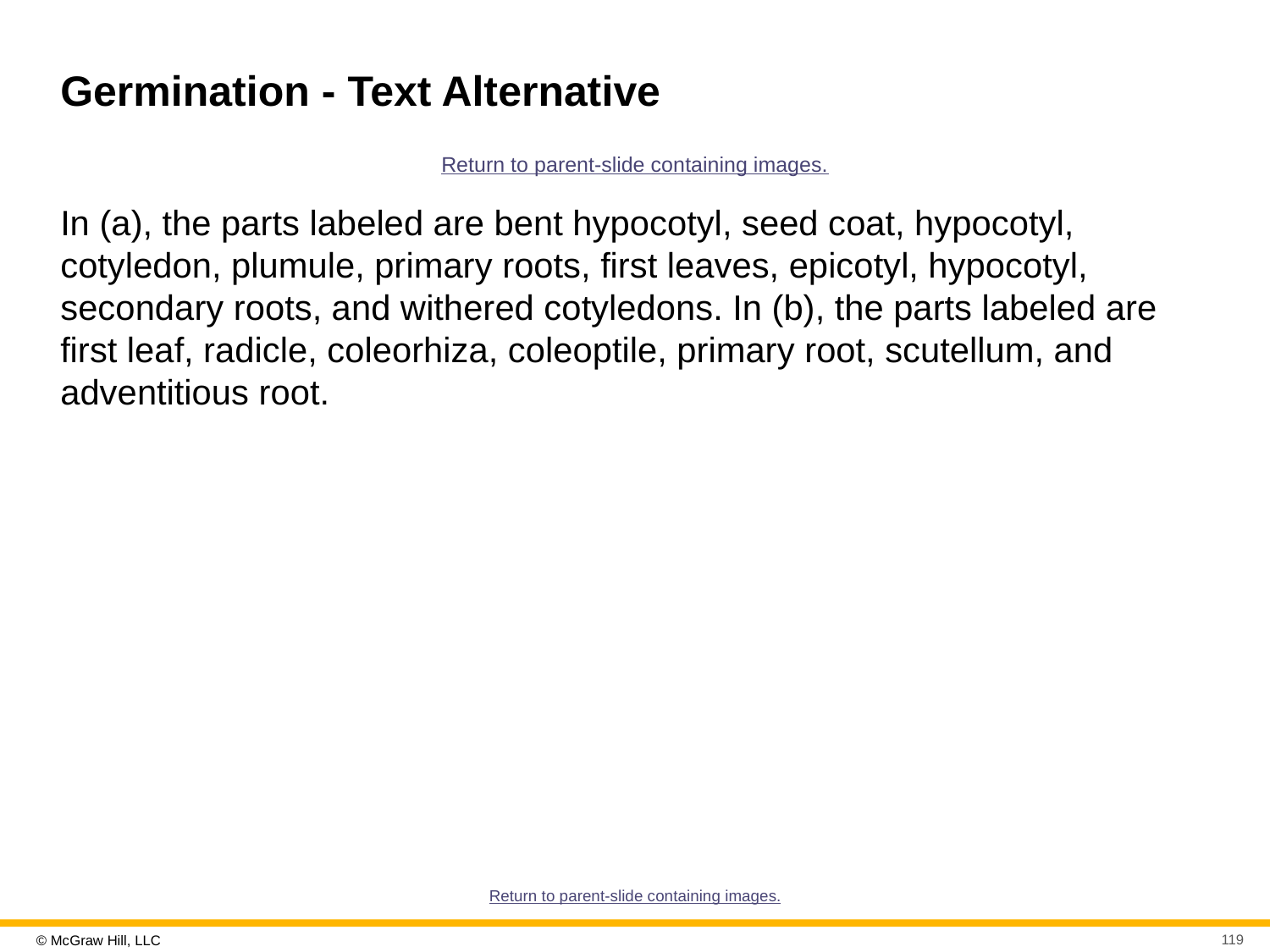

# Germination - Text Alternative
Return to parent-slide containing images.
In (a), the parts labeled are bent hypocotyl, seed coat, hypocotyl, cotyledon, plumule, primary roots, first leaves, epicotyl, hypocotyl, secondary roots, and withered cotyledons. In (b), the parts labeled are first leaf, radicle, coleorhiza, coleoptile, primary root, scutellum, and adventitious root.
Return to parent-slide containing images.
119